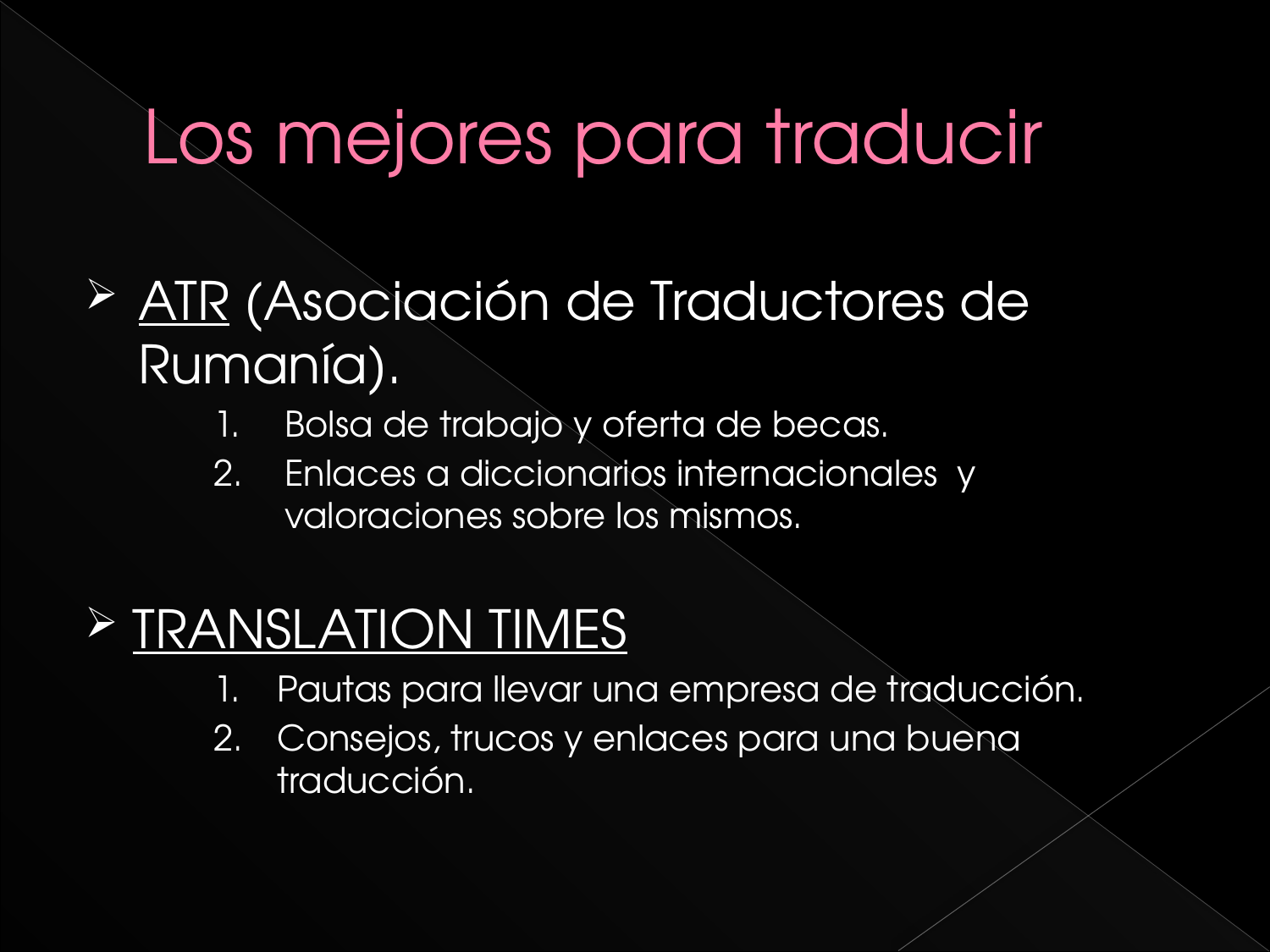

# Los mejores para traducir
ATR (Asociación de Traductores de Rumanía).
Bolsa de trabajo y oferta de becas.
Enlaces a diccionarios internacionales  y valoraciones sobre los mismos.

TRANSLATION TIMES
Pautas para llevar una empresa de traducción.
Consejos, trucos y enlaces para una buena traducción.